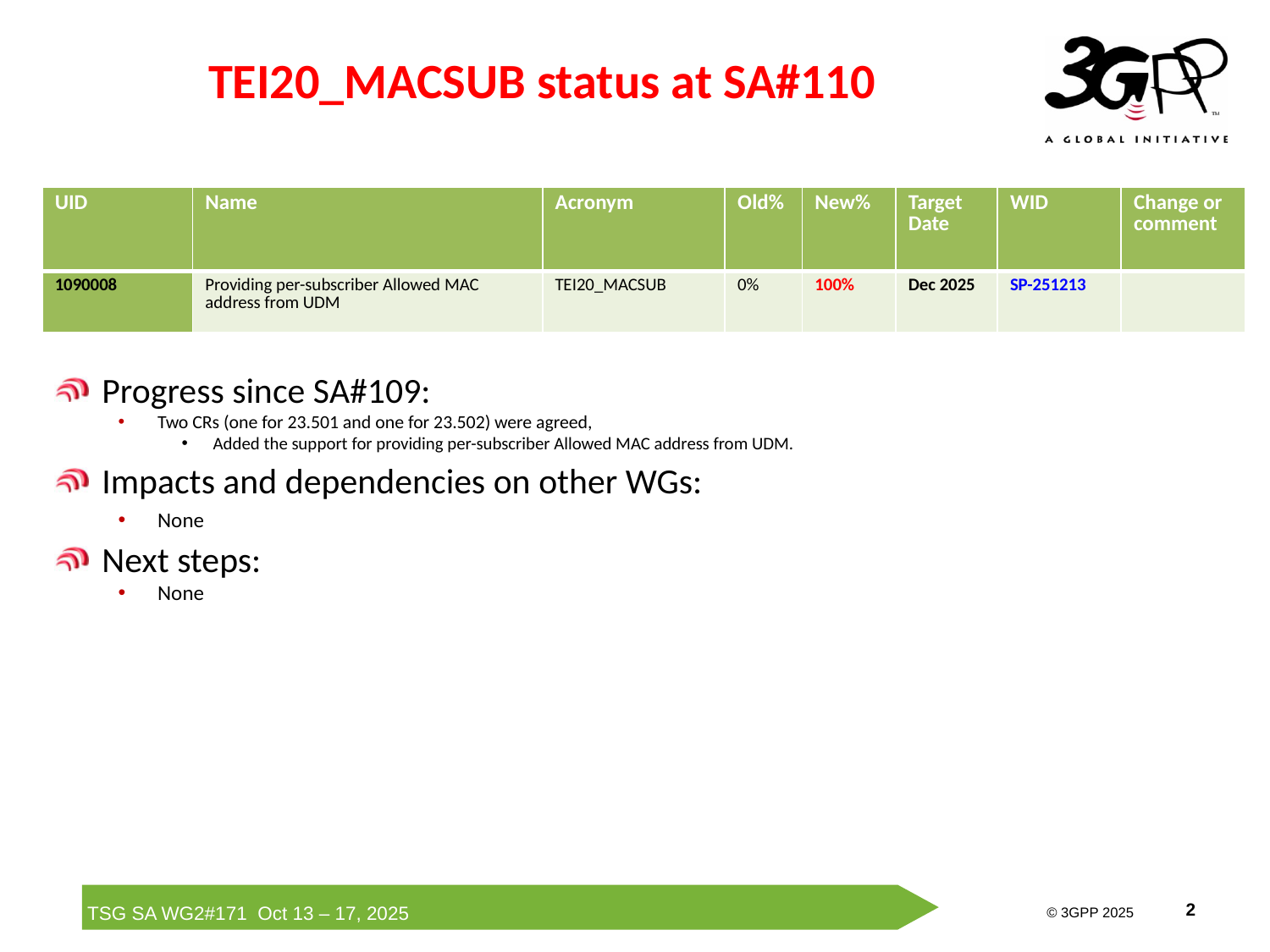

TEI20_MACSUB status at SA#110
| UID | Name | Acronym | Old% | New% | Target Date | WID | Change or comment |
| --- | --- | --- | --- | --- | --- | --- | --- |
| 1090008 | Providing per-subscriber Allowed MAC address from UDM | TEI20\_MACSUB | 0% | 100% | Dec 2025 | SP-251213 |  |
Progress since SA#109:
Two CRs (one for 23.501 and one for 23.502) were agreed,
Added the support for providing per-subscriber Allowed MAC address from UDM.
Impacts and dependencies on other WGs:
None
Next steps:
None